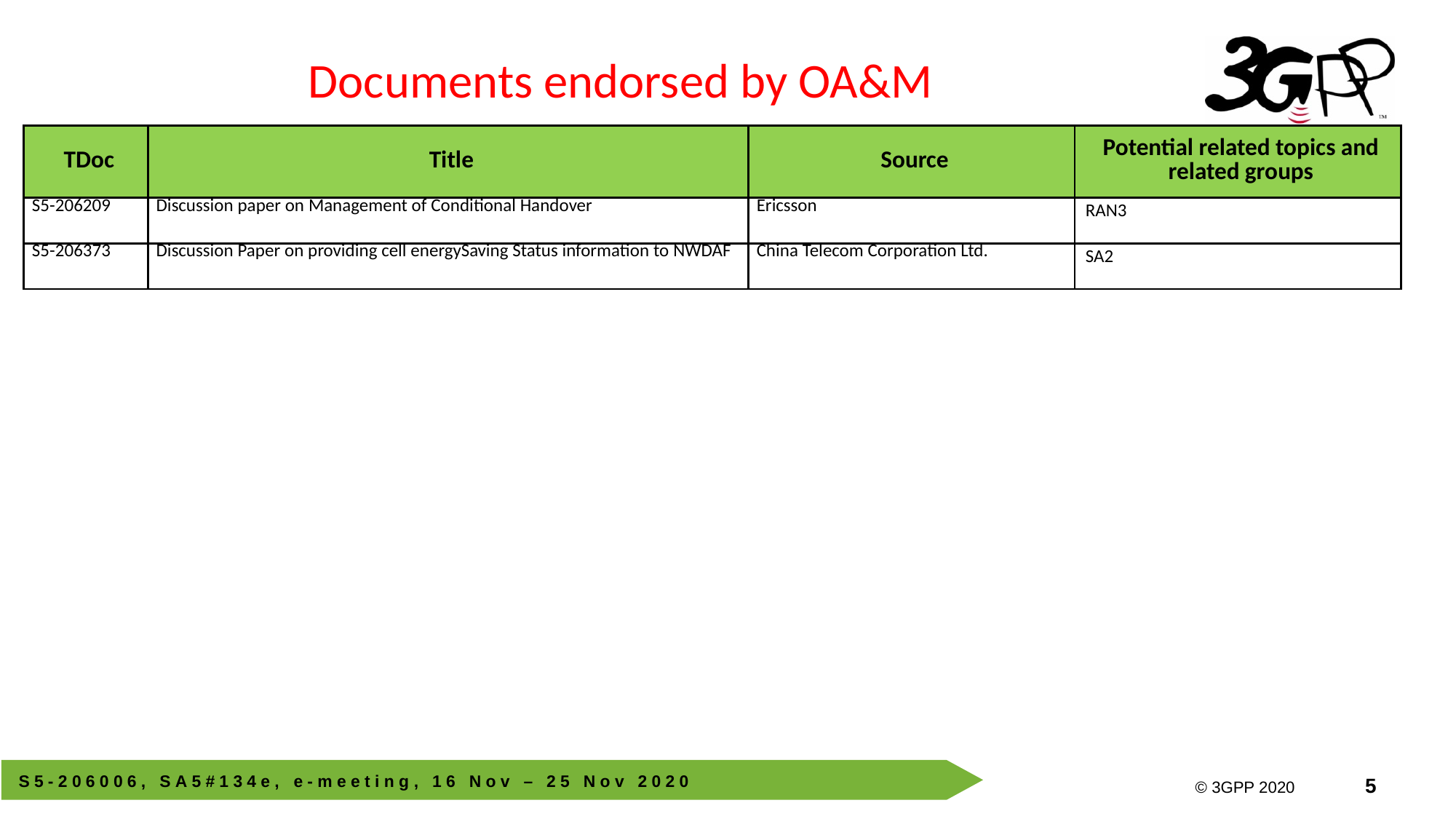

Documents endorsed by OA&M
| TDoc | Title | Source | Potential related topics and related groups |
| --- | --- | --- | --- |
| S5-206209 | Discussion paper on Management of Conditional Handover | Ericsson | RAN3 |
| S5-206373 | Discussion Paper on providing cell energySaving Status information to NWDAF | China Telecom Corporation Ltd. | SA2 |